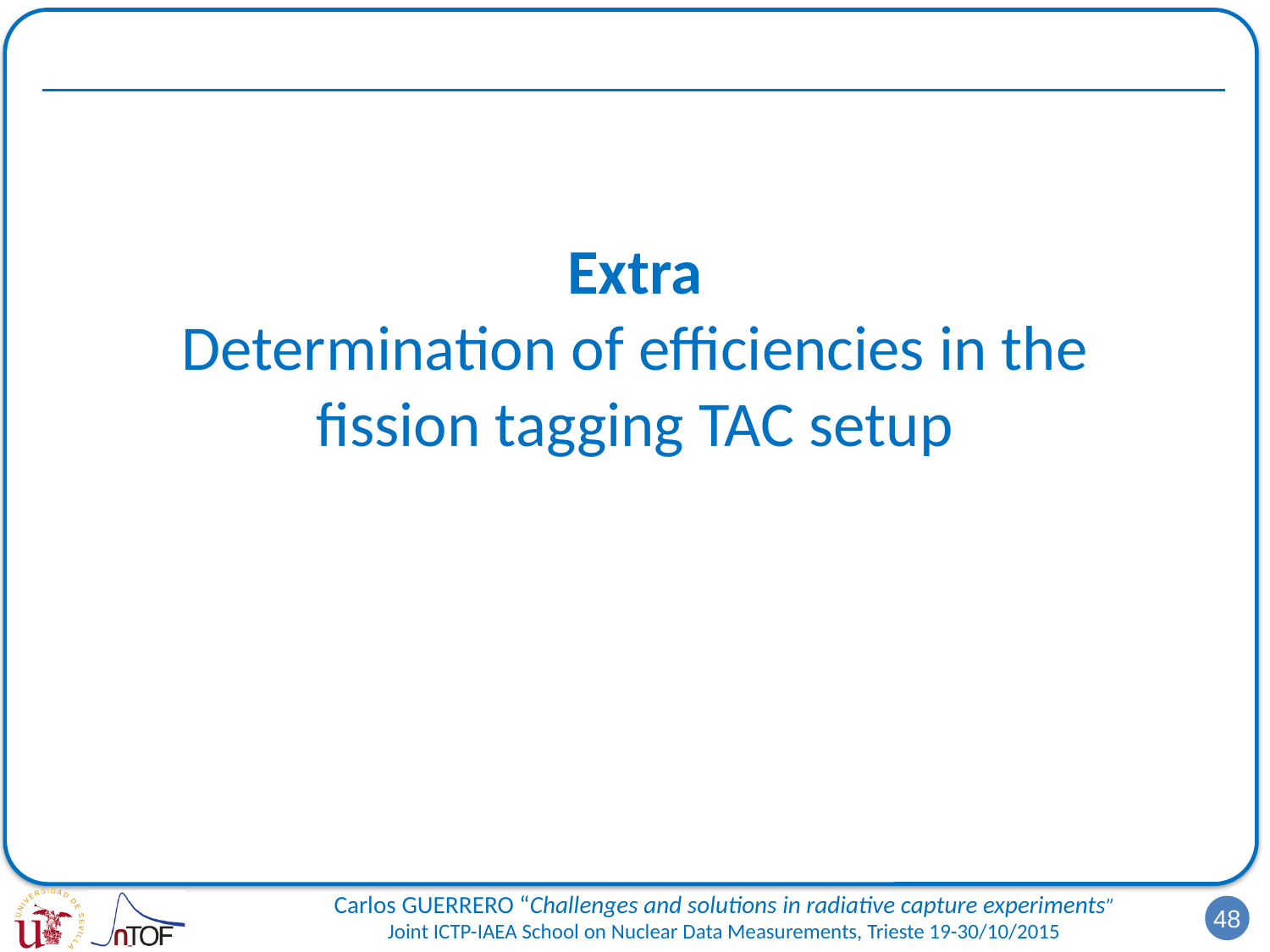

# Extra Determination of efficiencies in the fission tagging TAC setup
48